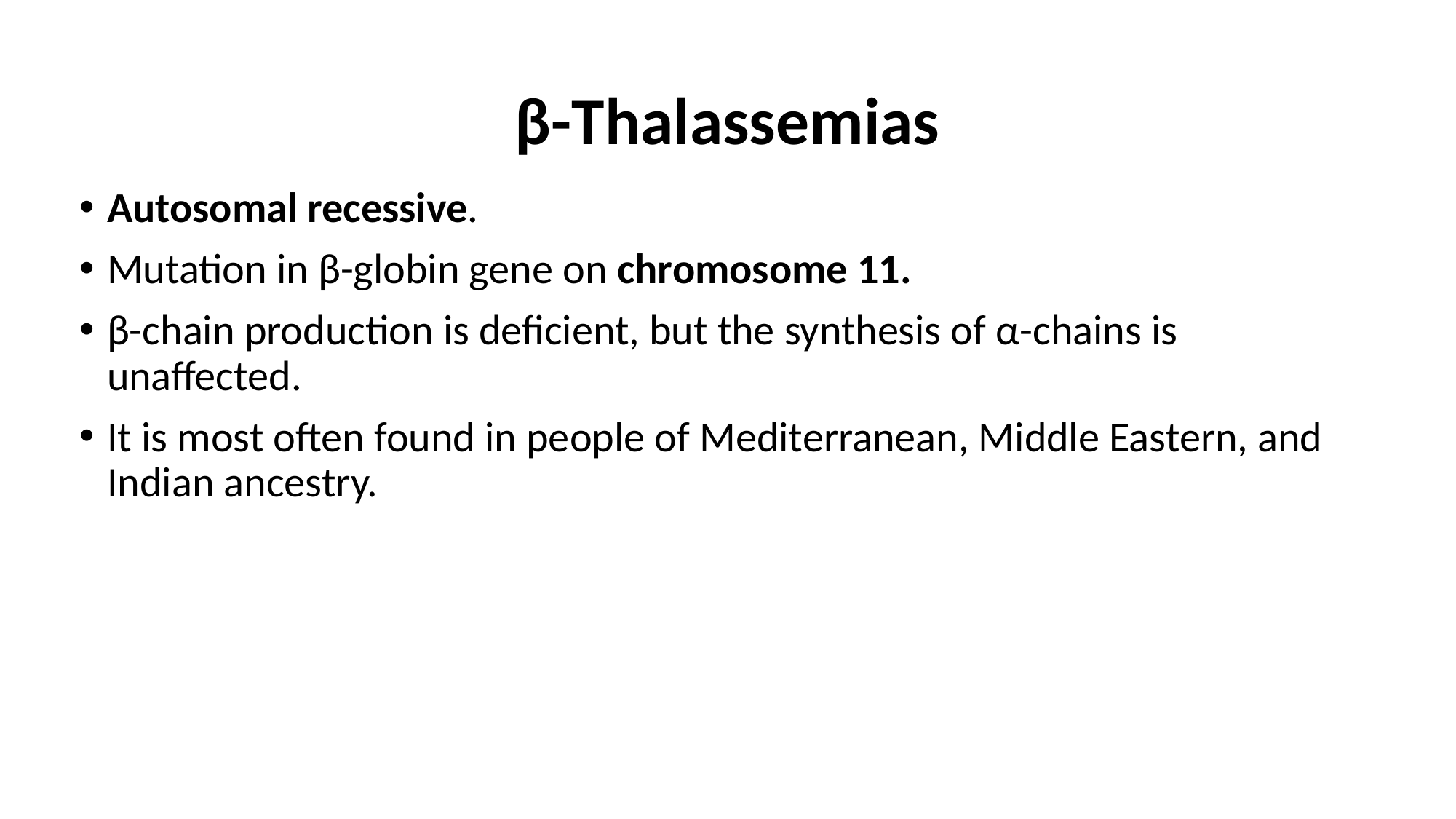

# β-Thalassemias
Autosomal recessive.
Mutation in β-globin gene on chromosome 11.
β-chain production is deficient, but the synthesis of α-chains is unaffected.
It is most often found in people of Mediterranean, Middle Eastern, and Indian ancestry.